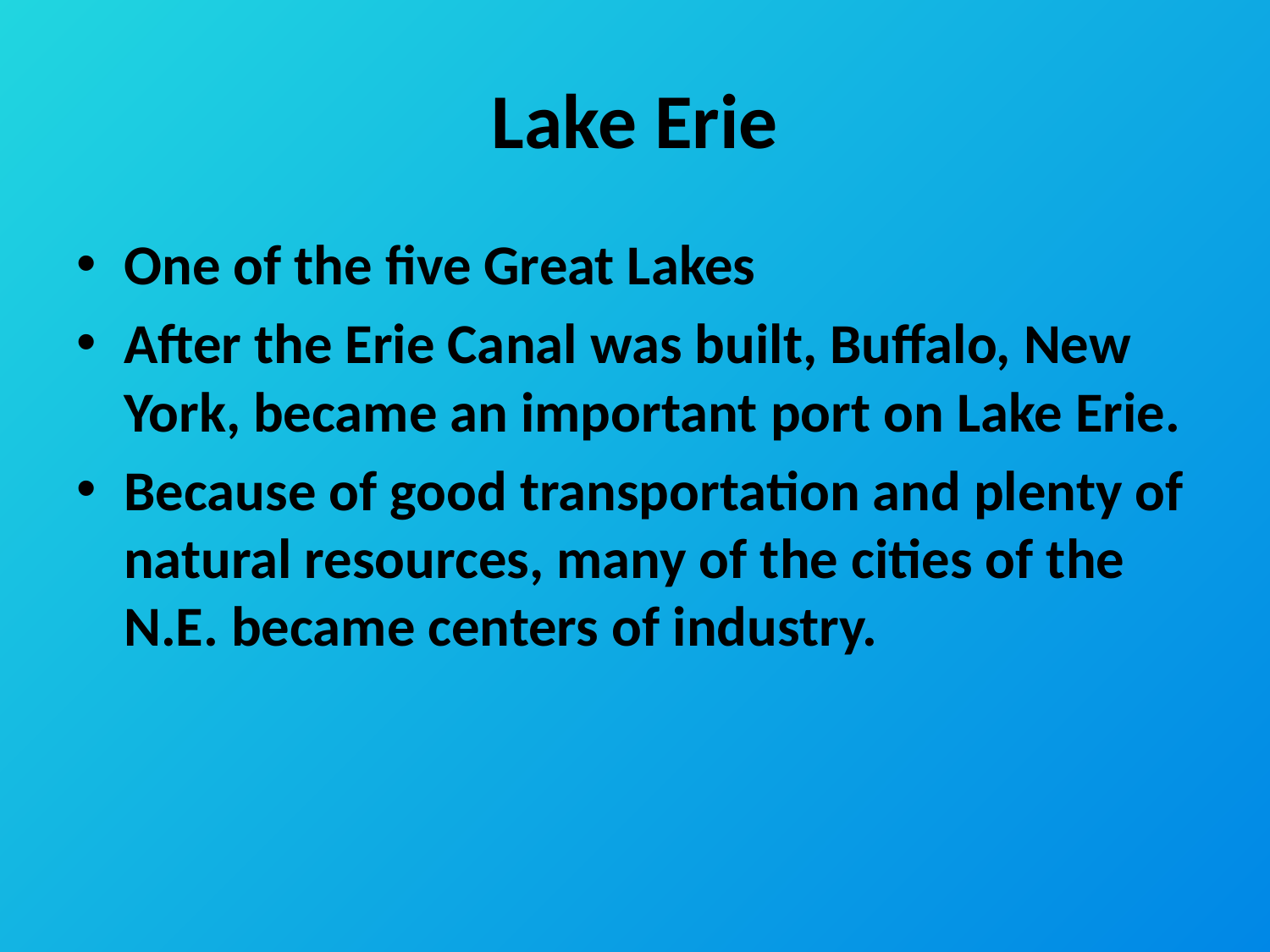

# Lake Erie
One of the five Great Lakes
After the Erie Canal was built, Buffalo, New York, became an important port on Lake Erie.
Because of good transportation and plenty of natural resources, many of the cities of the N.E. became centers of industry.